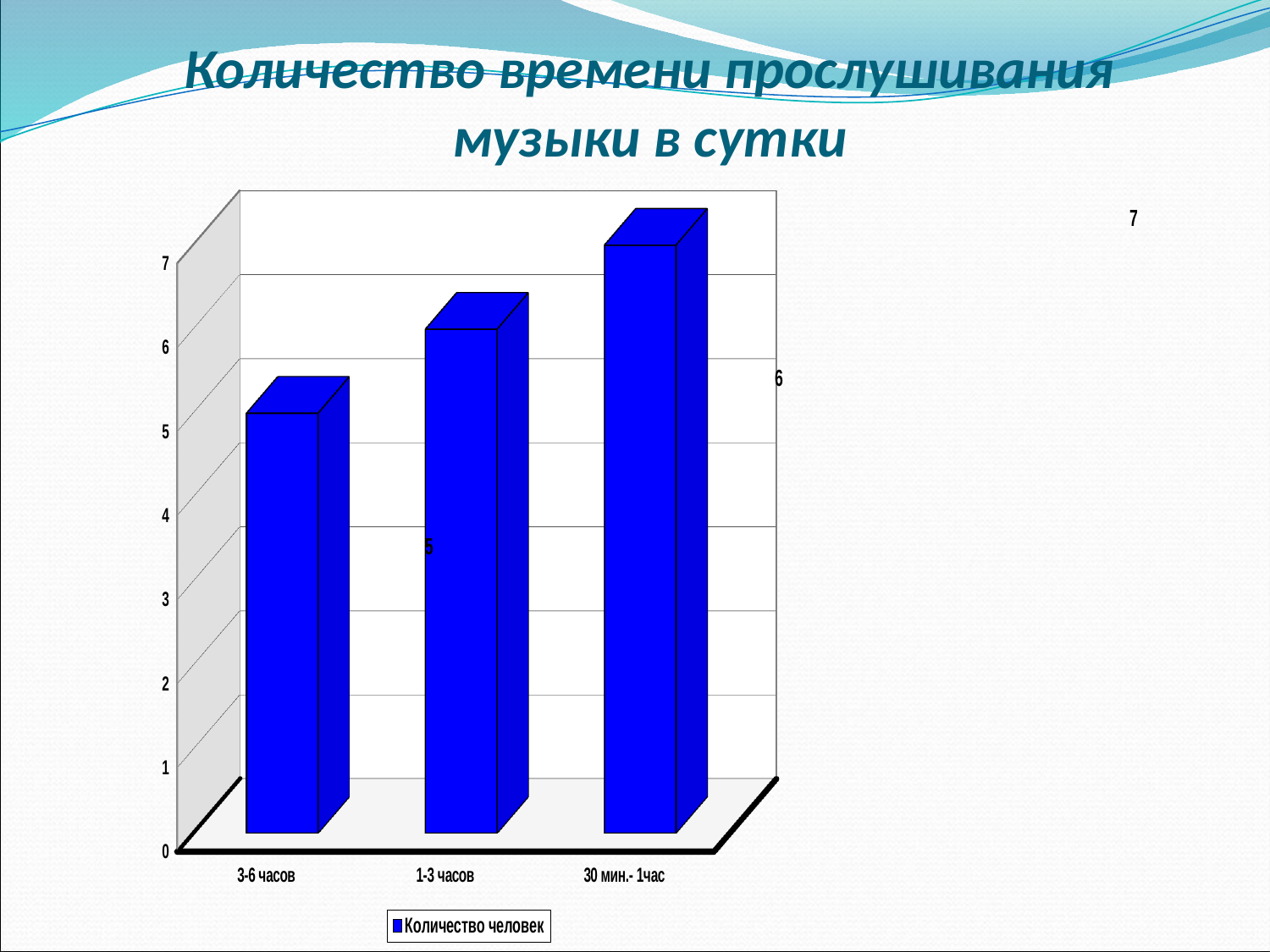

Количество времени прослушивания музыки в сутки

[unsupported chart]